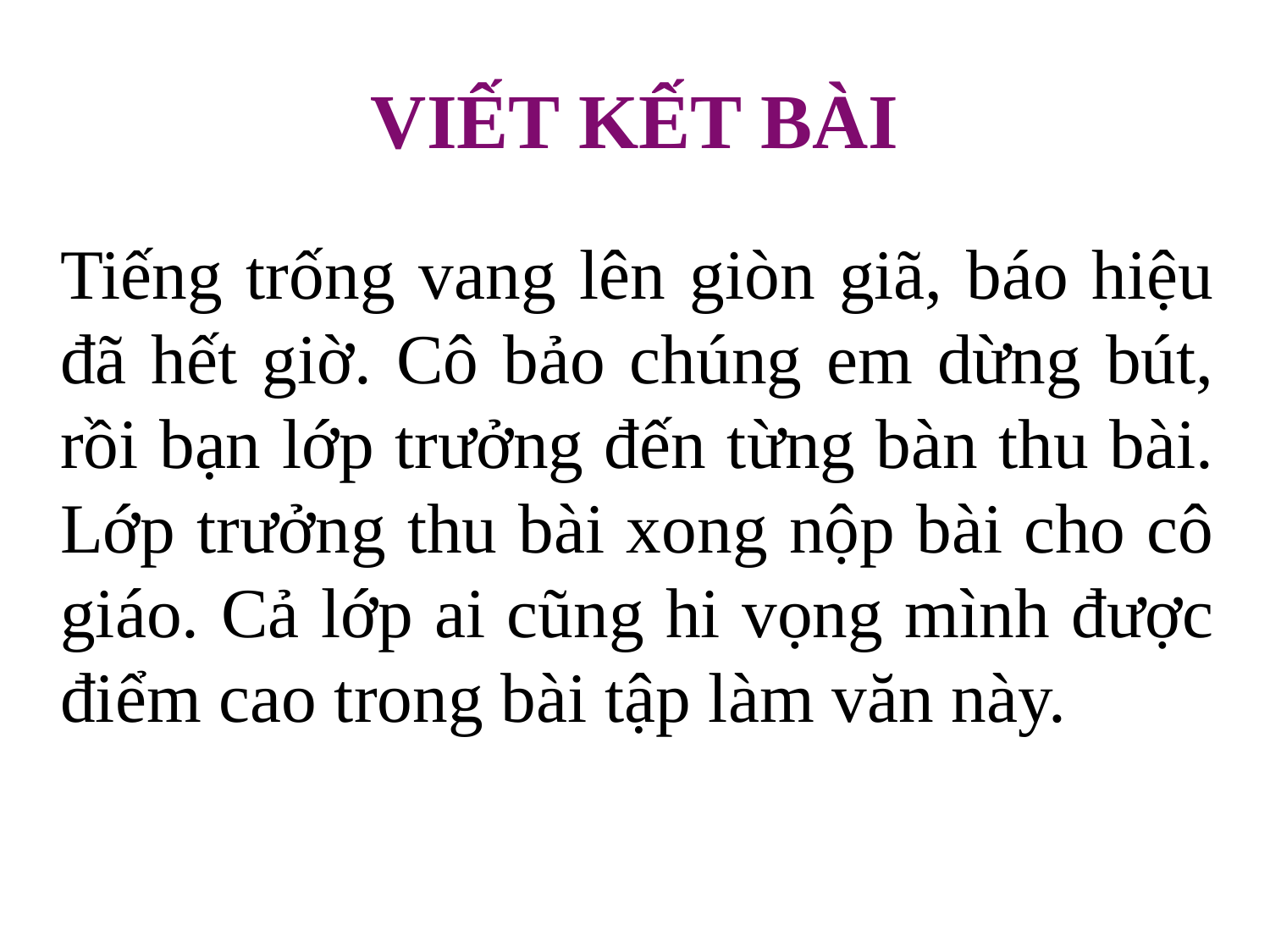

# VIẾT KẾT BÀI
	Tiếng trống vang lên giòn giã, báo hiệu đã hết giờ. Cô bảo chúng em dừng bút, rồi bạn lớp trưởng đến từng bàn thu bài. Lớp trưởng thu bài xong nộp bài cho cô giáo. Cả lớp ai cũng hi vọng mình được điểm cao trong bài tập làm văn này.